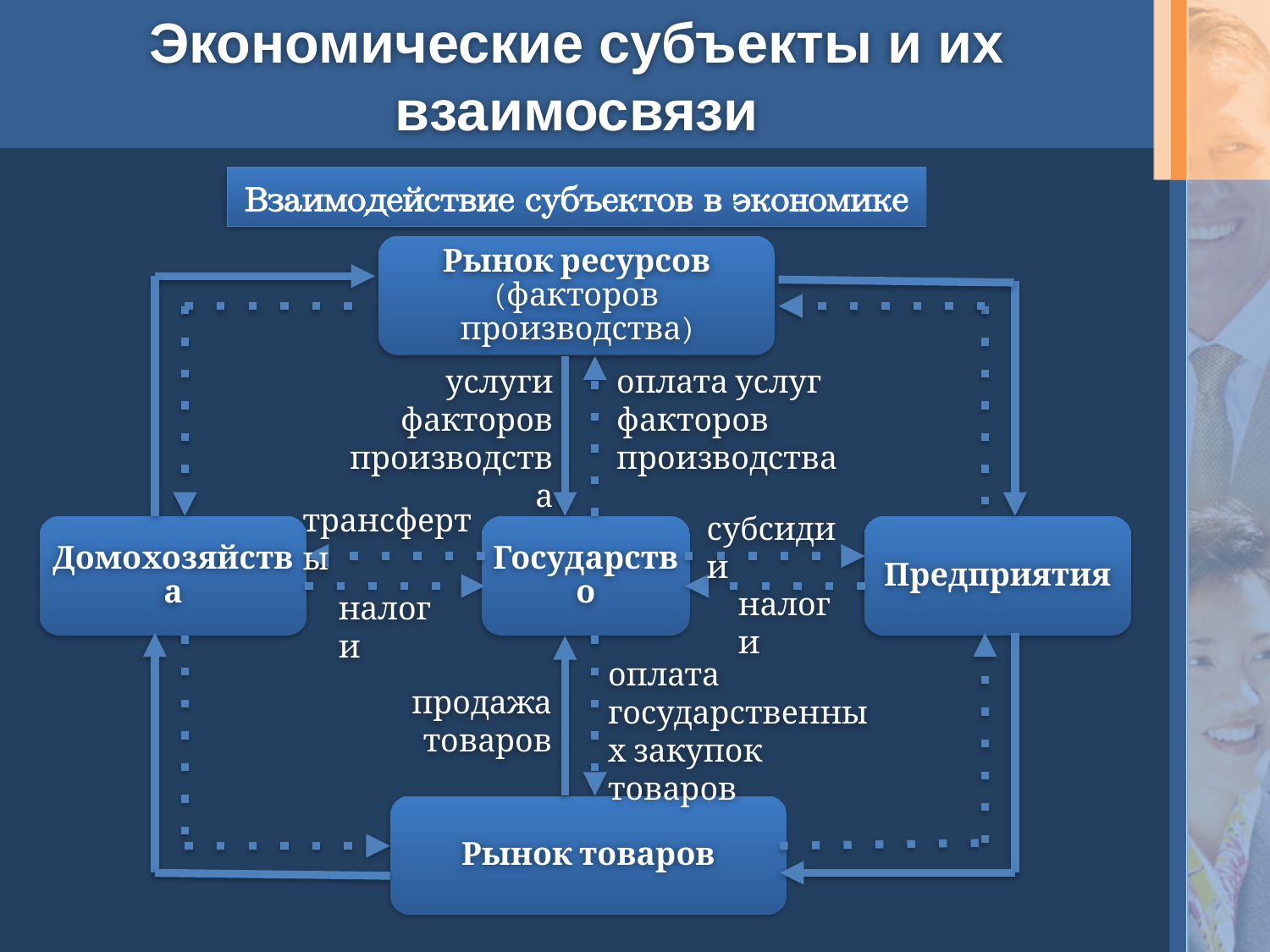

# Экономические субъекты и их взаимосвязи
Взаимодействие субъектов в экономике

Рынок ресурсов (факторов производства)

Домохозяйства
Государство
Предприятия

Рынок товаров
оплата услуг факторов производства
услуги факторов производства
трансферты
субсидии
налоги
налоги
оплата государственных закупок товаров
продажа товаров